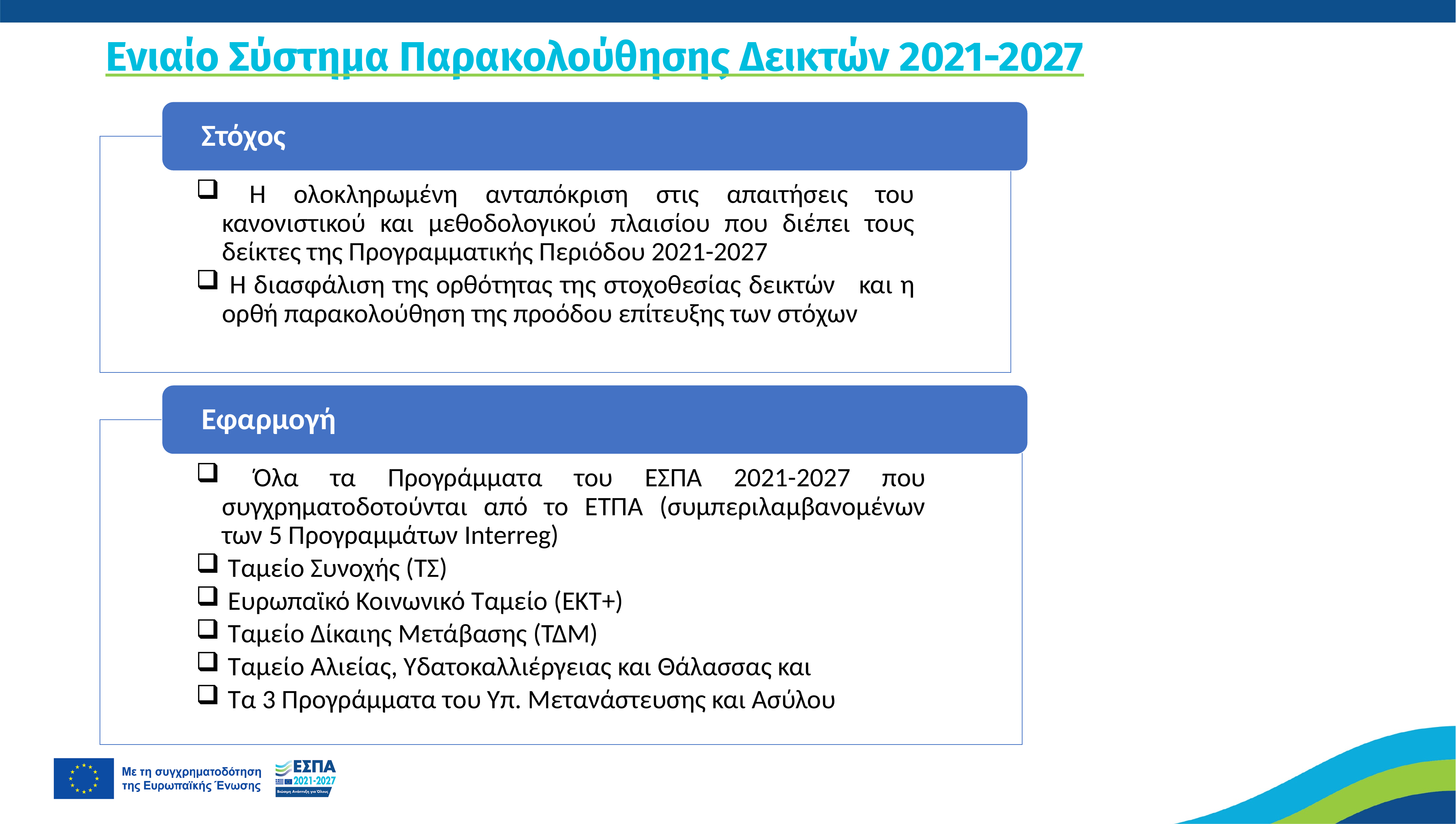

# Ενιαίο Σύστημα Παρακολούθησης Δεικτών 2021-2027
 Η ολοκληρωμένη ανταπόκριση στις απαιτήσεις του κανονιστικού και μεθοδολογικού πλαισίου που διέπει τους δείκτες της Προγραμματικής Περιόδου 2021-2027
 Η διασφάλιση της ορθότητας της στοχοθεσίας δεικτών   και η ορθή παρακολούθηση της προόδου επίτευξης των στόχων
Στόχος
 Όλα τα Προγράμματα του ΕΣΠΑ 2021-2027 που συγχρηματοδοτούνται από το ΕΤΠΑ (συμπεριλαμβανομένων των 5 Προγραμμάτων Interreg)
 Ταμείο Συνοχής (ΤΣ)
 Ευρωπαϊκό Κοινωνικό Ταμείο (ΕΚΤ+)
 Ταμείο Δίκαιης Μετάβασης (ΤΔΜ)
 Ταμείο Αλιείας, Υδατοκαλλιέργειας και Θάλασσας και
 Τα 3 Προγράμματα του Υπ. Μετανάστευσης και Ασύλου
Εφαρμογή